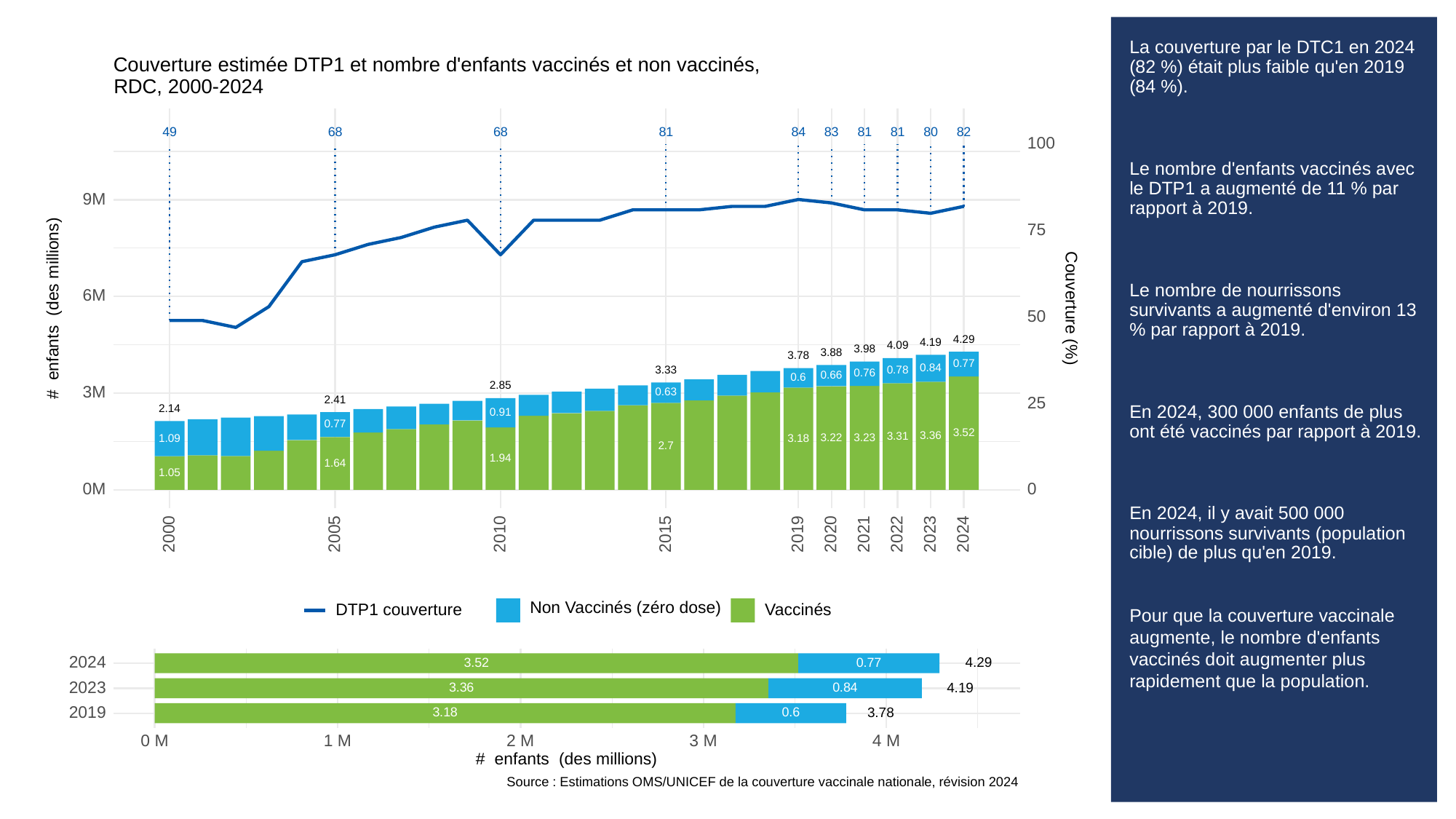

# La couverture par le DTC1 en 2024 (82 %) était plus faible qu'en 2019 (84 %).

Le nombre d'enfants vaccinés avec le DTP1 a augmenté de 11 % par rapport à 2019.

Le nombre de nourrissons survivants a augmenté d'environ 13 % par rapport à 2019.

En 2024, 300 000 enfants de plus ont été vaccinés par rapport à 2019.

En 2024, il y avait 500 000 nourrissons survivants (population cible) de plus qu'en 2019.

Pour que la couverture vaccinale augmente, le nombre d'enfants vaccinés doit augmenter plus rapidement que la population.

Couverture estimée DTP1 et nombre d'enfants vaccinés et non vaccinés,
RDC, 2000-2024

83
49
68
68
81
84
81
81
80
82
100

9M

75

6M

#  enfants  (des millions)
Couverture (%)
50
4.29
4.19
4.09

3.98
3.88

3.78

0.77

0.84

3.33
0.78

0.76

0.66
0.6

2.85

3M

0.63

2.41
25

2.14

0.91

0.77

3.52

3.36
3.31

3.23
3.22
1.09
3.18

2.7

1.94

1.64
1.05
0M
0

2023
2000
2005
2010
2015
2019
2020
2021
2022
2024

Non Vaccinés (zéro dose)
Vaccinés
DTP1 couverture

2024
4.29
3.52
0.77

2023
4.19
3.36
0.84

2019
3.78
3.18
0.6

3 M
0 M
1 M
2 M
4 M
#  enfants  (des millions)
Source : Estimations OMS/UNICEF de la couverture vaccinale nationale, révision 2024